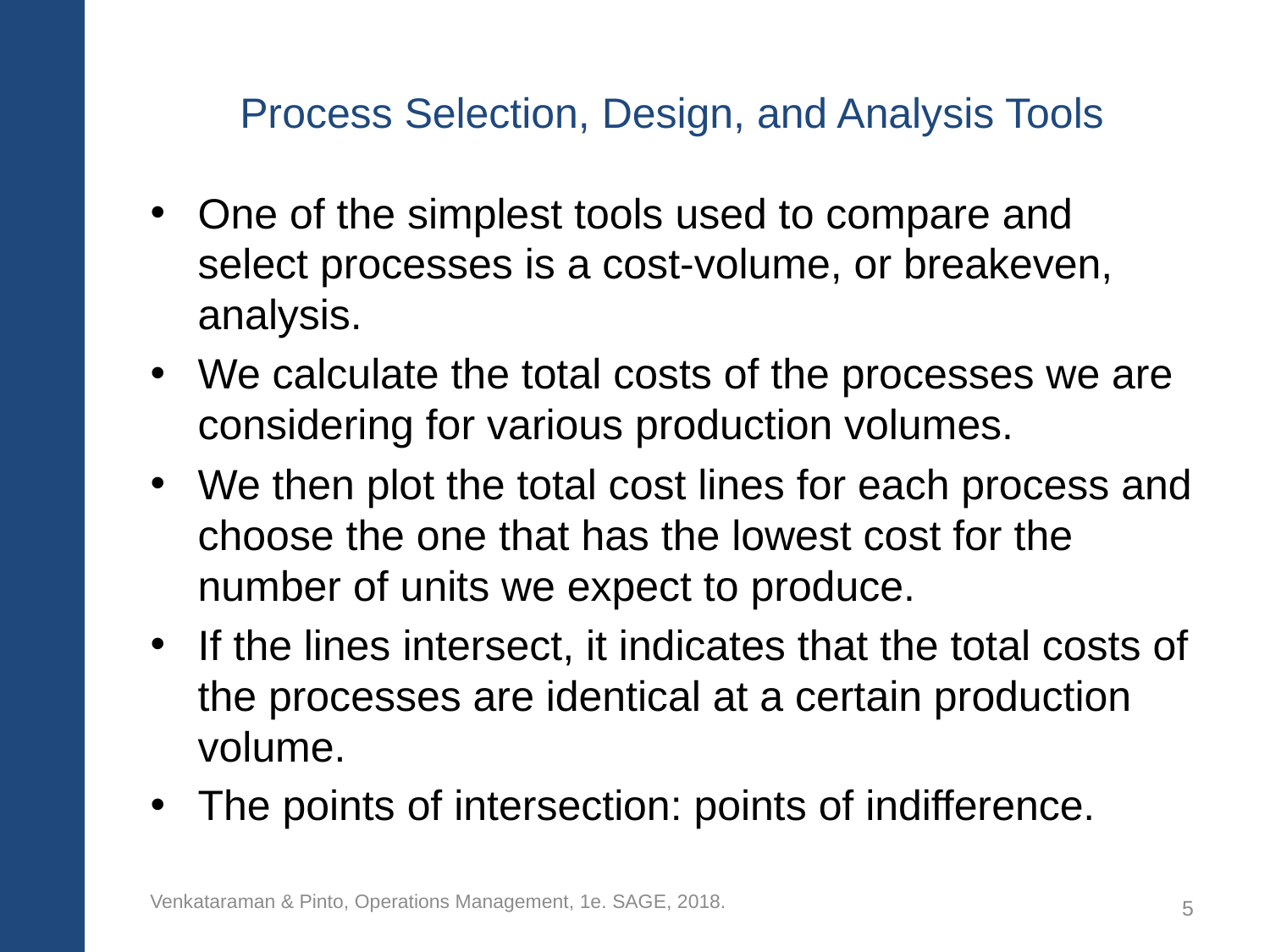

# Process Selection, Design, and Analysis Tools
One of the simplest tools used to compare and select processes is a cost-volume, or breakeven, analysis.
We calculate the total costs of the processes we are considering for various production volumes.
We then plot the total cost lines for each process and choose the one that has the lowest cost for the number of units we expect to produce.
If the lines intersect, it indicates that the total costs of the processes are identical at a certain production volume.
The points of intersection: points of indifference.
Venkataraman & Pinto, Operations Management, 1e. SAGE, 2018.
5